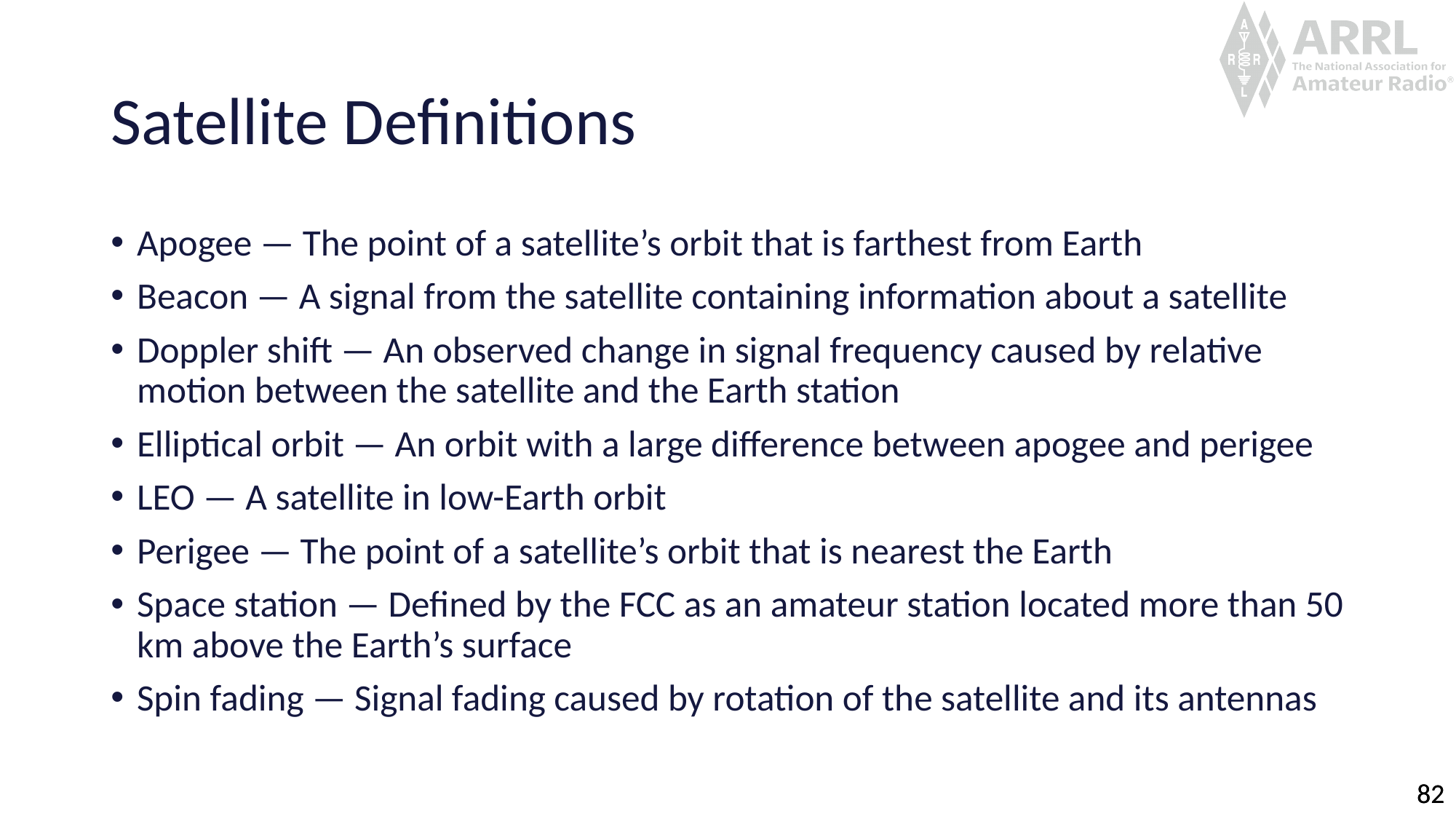

# Satellite Definitions
Apogee — The point of a satellite’s orbit that is farthest from Earth
Beacon — A signal from the satellite containing information about a satellite
Doppler shift — An observed change in signal frequency caused by relative motion between the satellite and the Earth station
Elliptical orbit — An orbit with a large difference between apogee and perigee
LEO — A satellite in low-Earth orbit
Perigee — The point of a satellite’s orbit that is nearest the Earth
Space station — Defined by the FCC as an amateur station located more than 50 km above the Earth’s surface
Spin fading — Signal fading caused by rotation of the satellite and its antennas